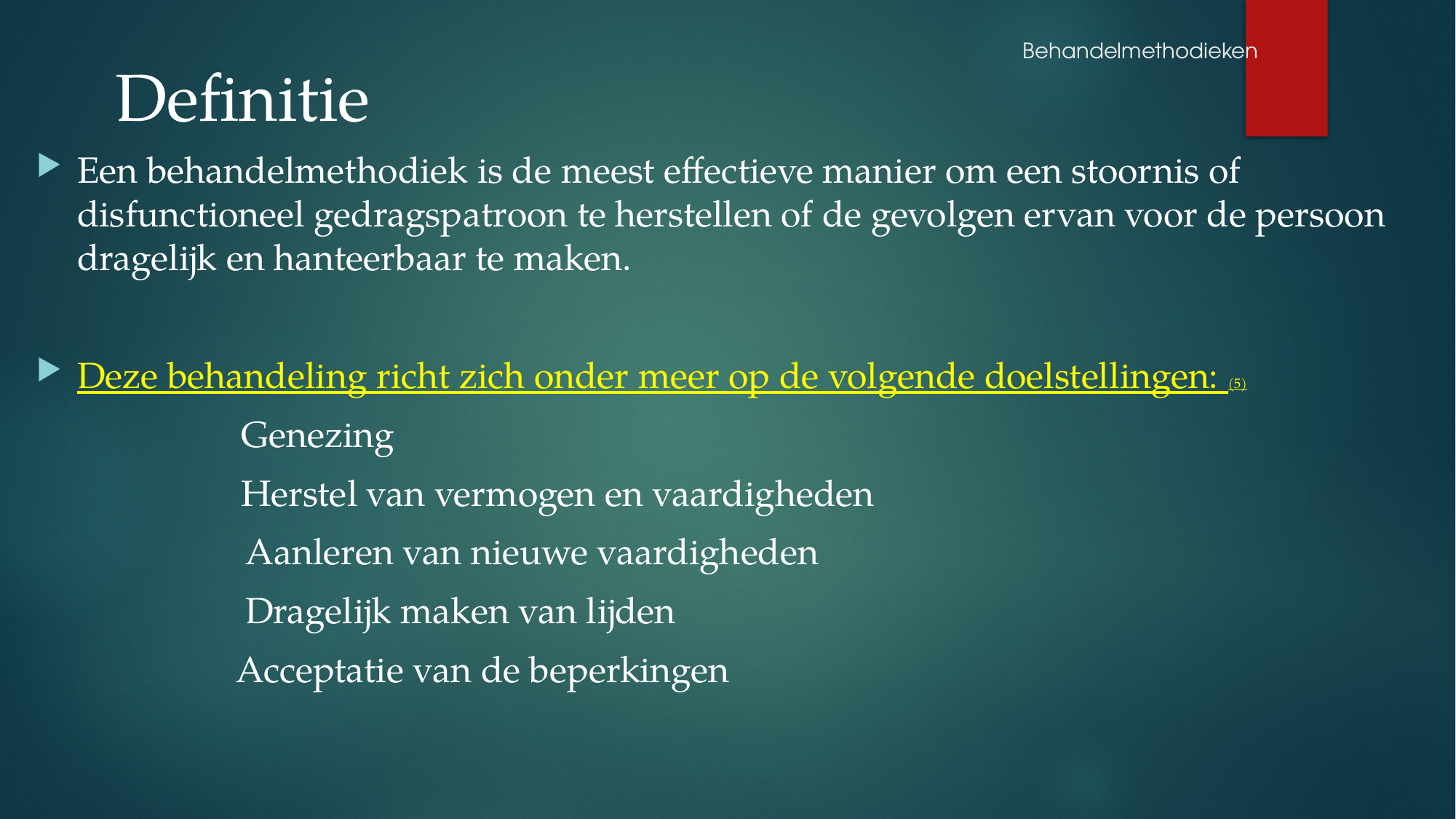

# Behandelmethodieken
Definitie
Een behandelmethodiek is de meest effectieve manier om een stoornis of disfunctioneel gedragspatroon te herstellen of de gevolgen ervan voor de persoon dragelijk en hanteerbaar te maken.

Deze behandeling richt zich onder meer op de volgende doelstellingen: (5)
      Genezing
            Herstel van vermogen en vaardigheden
                       Aanleren van nieuwe vaardigheden
                       Dragelijk maken van lijden
                      Acceptatie van de beperkingen